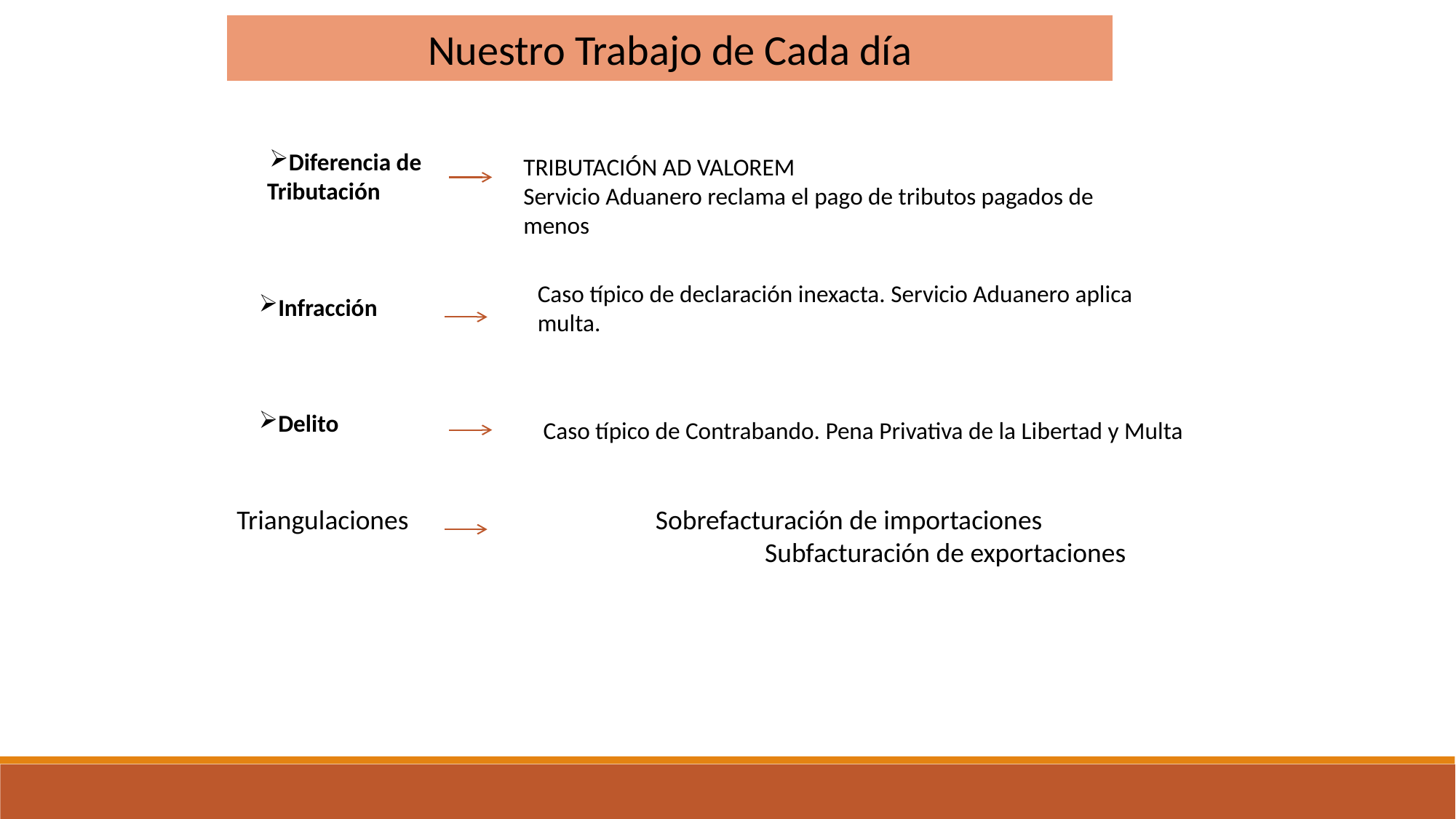

Nuestro Trabajo de Cada día

Diferencia de
    Tributación

Infracción

Delito

	Triangulaciones 		    Sobrefacturación de importaciones
						    Subfacturación de exportaciones

TRIBUTACIÓN AD VALOREM
Servicio Aduanero reclama el pago de tributos pagados de menos
Caso típico de declaración inexacta. Servicio Aduanero aplica multa.
Caso típico de Contrabando. Pena Privativa de la Libertad y Multa